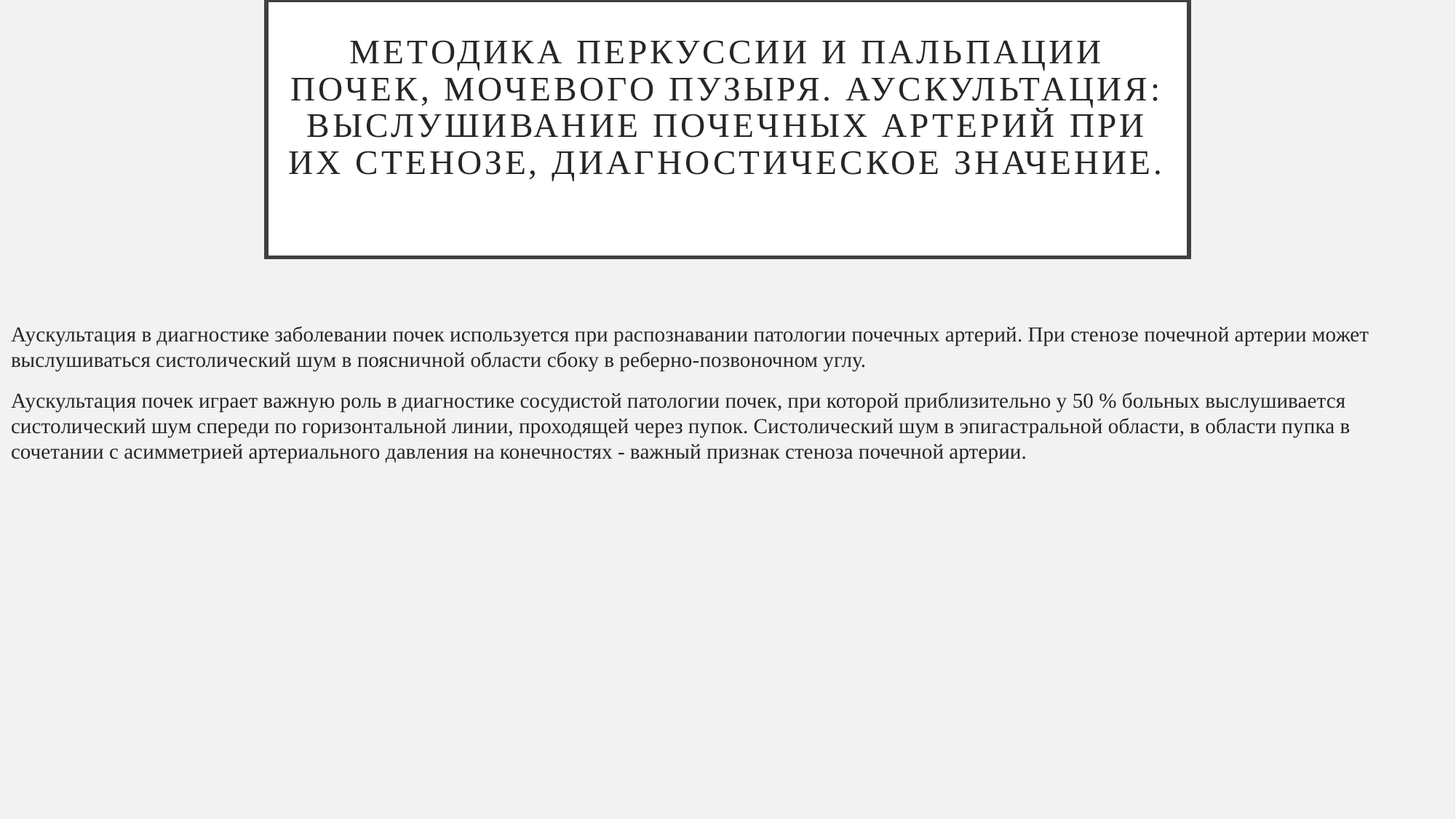

# Методика перкуссии и пальпации почек, мочевого пузыря. Аускультация: выслушивание почечных артерий при их стенозе, диагностическое значение.
Аускультация в диагностике заболевании почек используется при распознавании патологии почечных артерий. При стенозе почечной артерии может выслушиваться систолический шум в поясничной области сбоку в реберно-позвоночном углу.
Аускультация почек играет важную роль в диагностике сосудистой патологии почек, при которой приблизительно у 50 % больных выслушивается систолический шум спереди по горизонтальной линии, проходящей через пупок. Систолический шум в эпигастральной области, в области пупка в сочетании с асимметрией артериального давления на конечностях - важный признак стеноза почечной артерии.